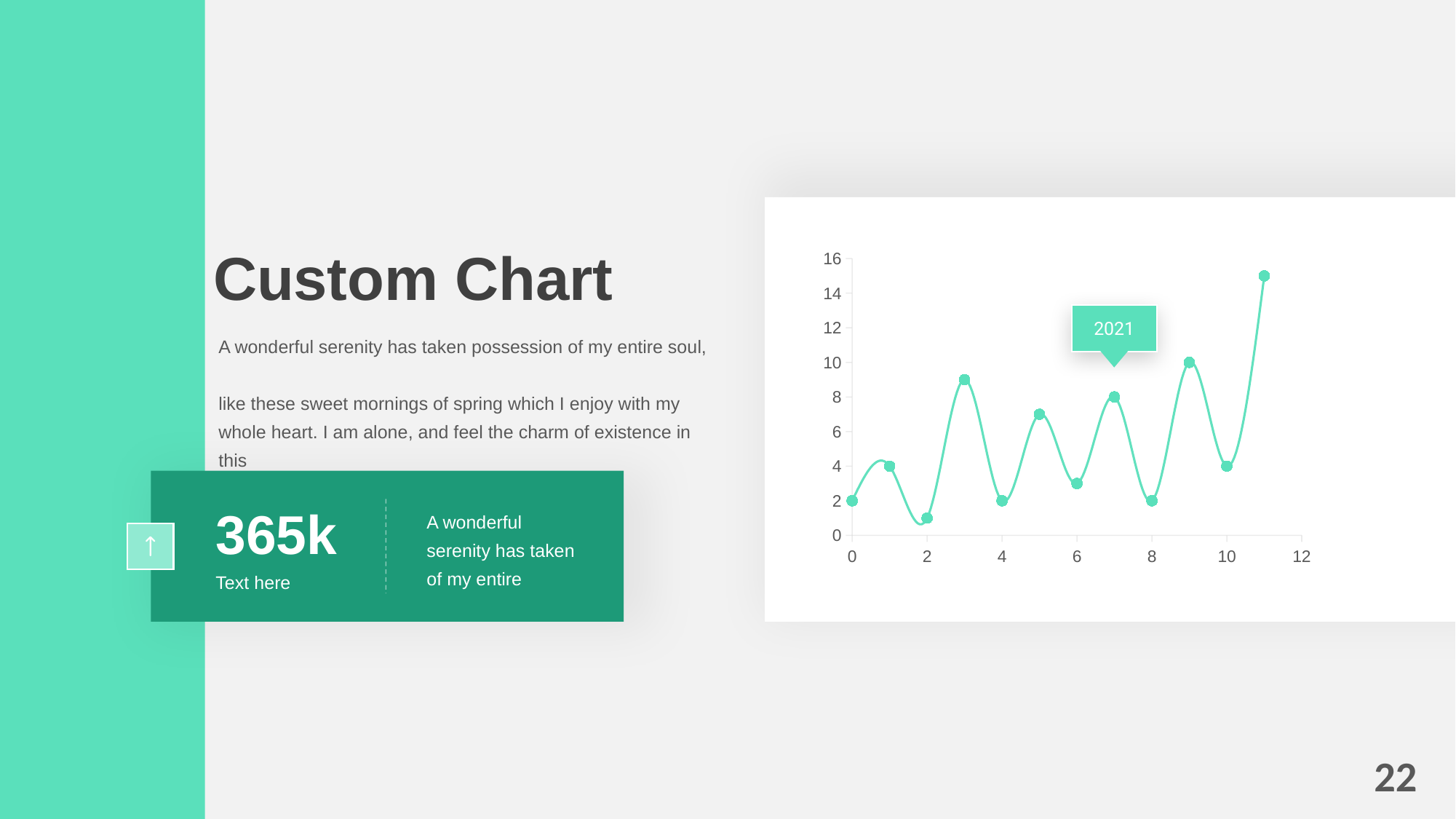

### Chart

| Category | Y-Values |
|---|---|
Custom Chart
2021

A wonderful serenity has taken possession of my entire soul,
like these sweet mornings of spring which I enjoy with my  whole heart. I am alone, and feel the charm of existence in this

365k
Text here
A wonderful serenity has taken of my entire